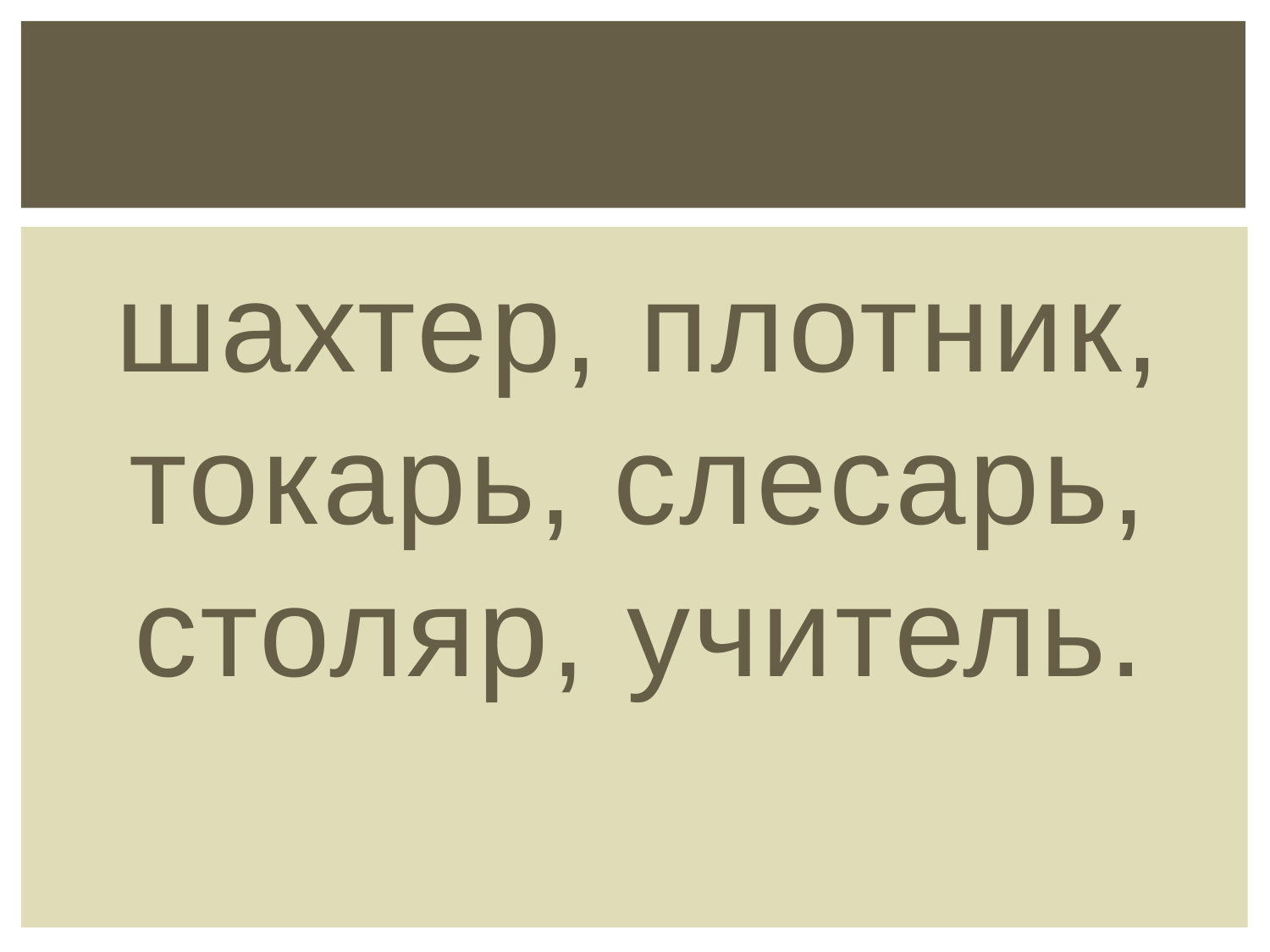

#
шахтер, плотник, токарь, слесарь, столяр, учитель.